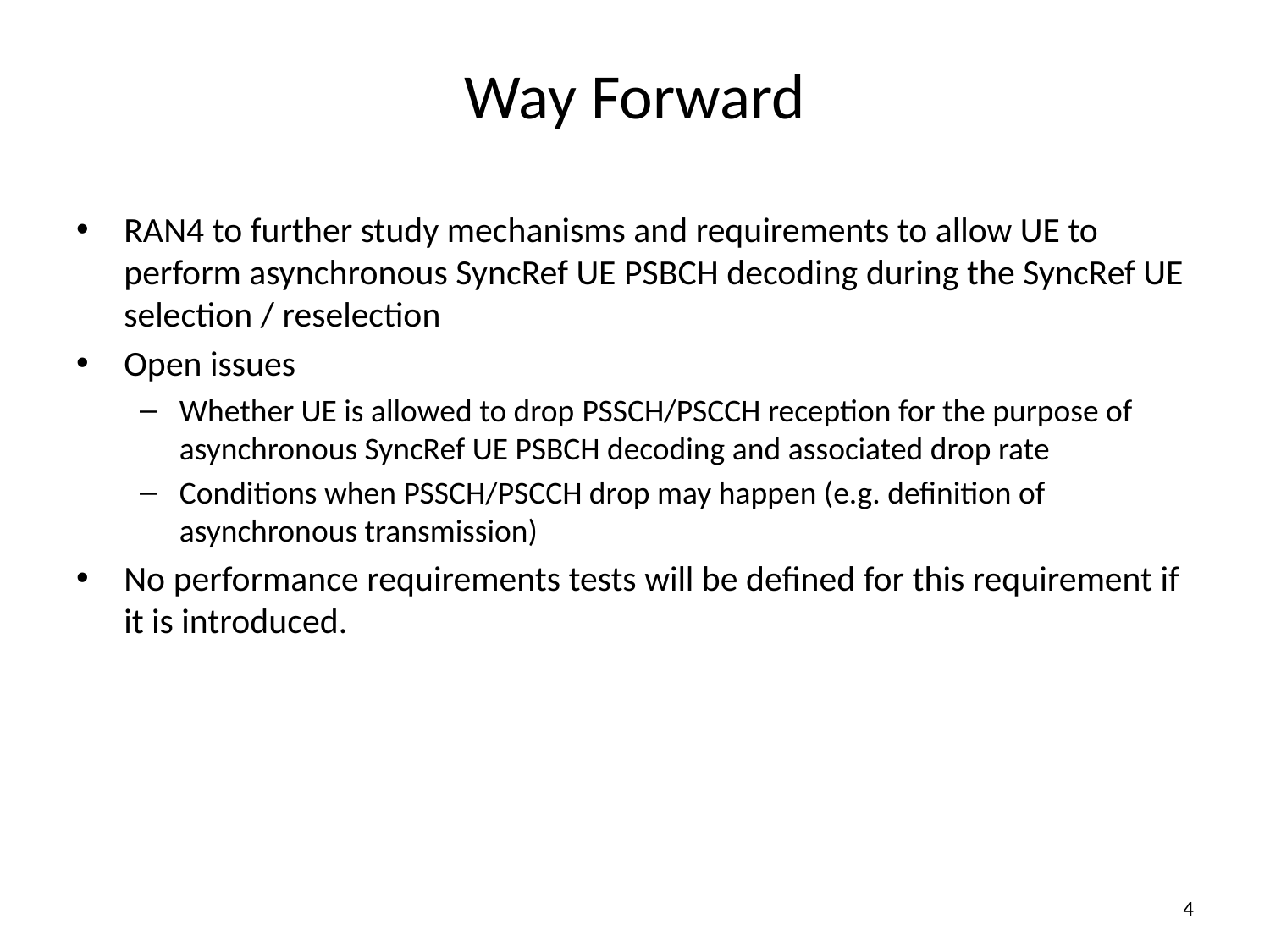

# Way Forward
RAN4 to further study mechanisms and requirements to allow UE to perform asynchronous SyncRef UE PSBCH decoding during the SyncRef UE selection / reselection
Open issues
Whether UE is allowed to drop PSSCH/PSCCH reception for the purpose of asynchronous SyncRef UE PSBCH decoding and associated drop rate
Conditions when PSSCH/PSCCH drop may happen (e.g. definition of asynchronous transmission)
No performance requirements tests will be defined for this requirement if it is introduced.
4